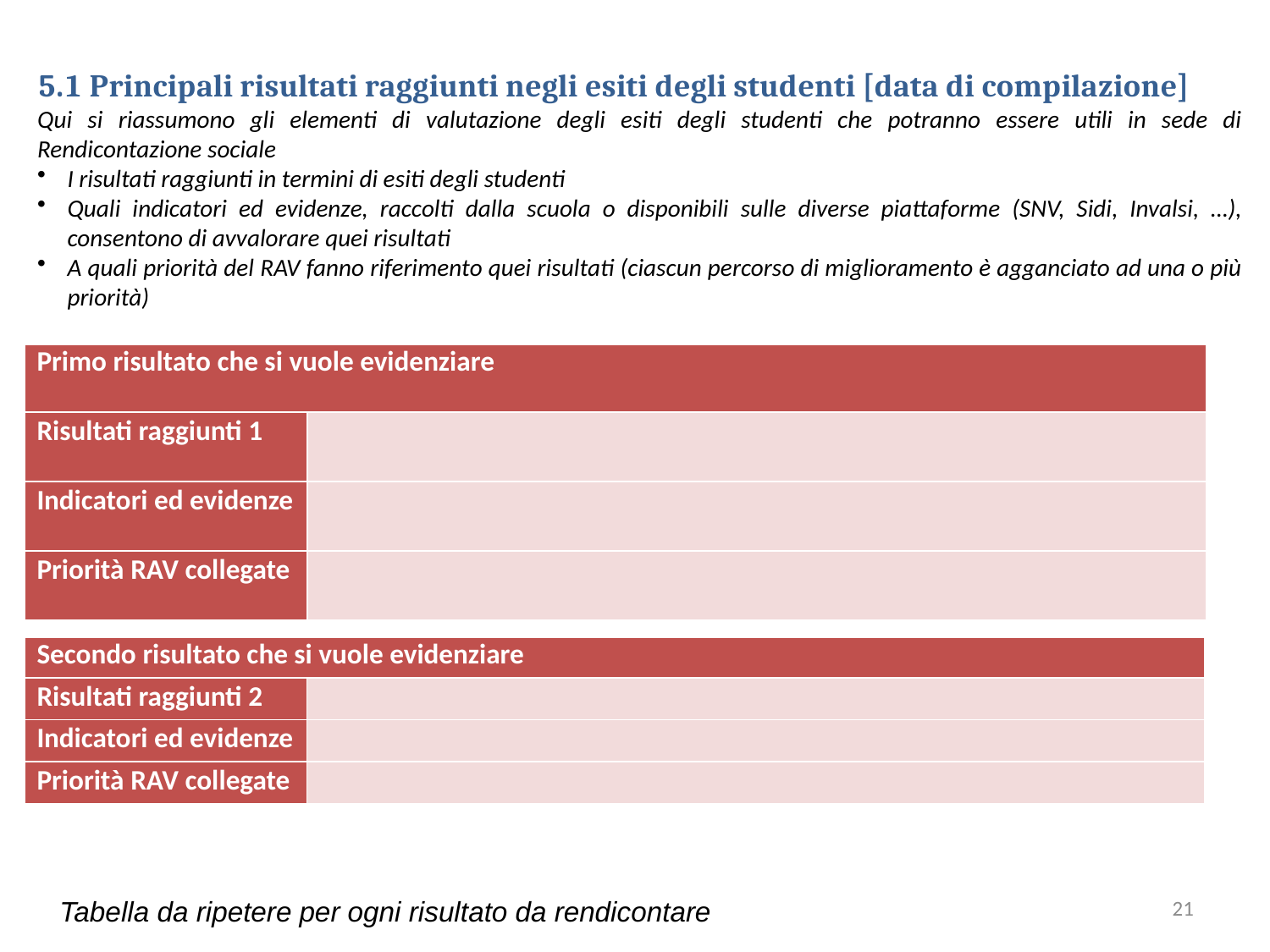

5.1 Principali risultati raggiunti negli esiti degli studenti [data di compilazione]
Qui si riassumono gli elementi di valutazione degli esiti degli studenti che potranno essere utili in sede di Rendicontazione sociale
I risultati raggiunti in termini di esiti degli studenti
Quali indicatori ed evidenze, raccolti dalla scuola o disponibili sulle diverse piattaforme (SNV, Sidi, Invalsi, …), consentono di avvalorare quei risultati
A quali priorità del RAV fanno riferimento quei risultati (ciascun percorso di miglioramento è agganciato ad una o più priorità)

| Primo risultato che si vuole evidenziare |  |
| --- | --- |
| Risultati raggiunti 1 |  |
| Indicatori ed evidenze |  |
| Priorità RAV collegate |  |
| Secondo risultato che si vuole evidenziare |  |
| --- | --- |
| Risultati raggiunti 2 |  |
| Indicatori ed evidenze |  |
| Priorità RAV collegate |  |
21
Tabella da ripetere per ogni risultato da rendicontare